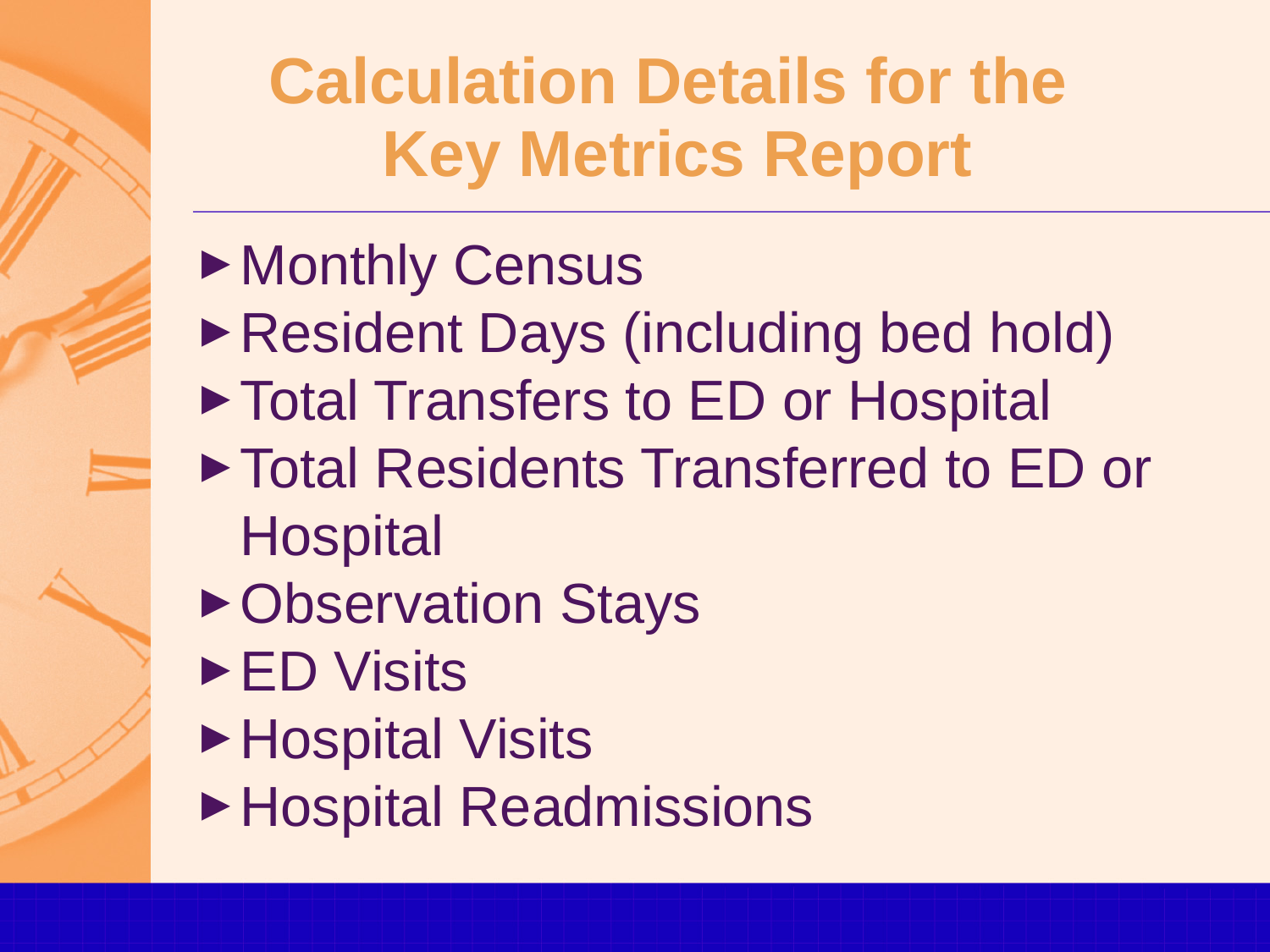

# Calculation Details for the Key Metrics Report
Monthly Census
Resident Days (including bed hold)
Total Transfers to ED or Hospital
Total Residents Transferred to ED or Hospital
Observation Stays
ED Visits
Hospital Visits
Hospital Readmissions